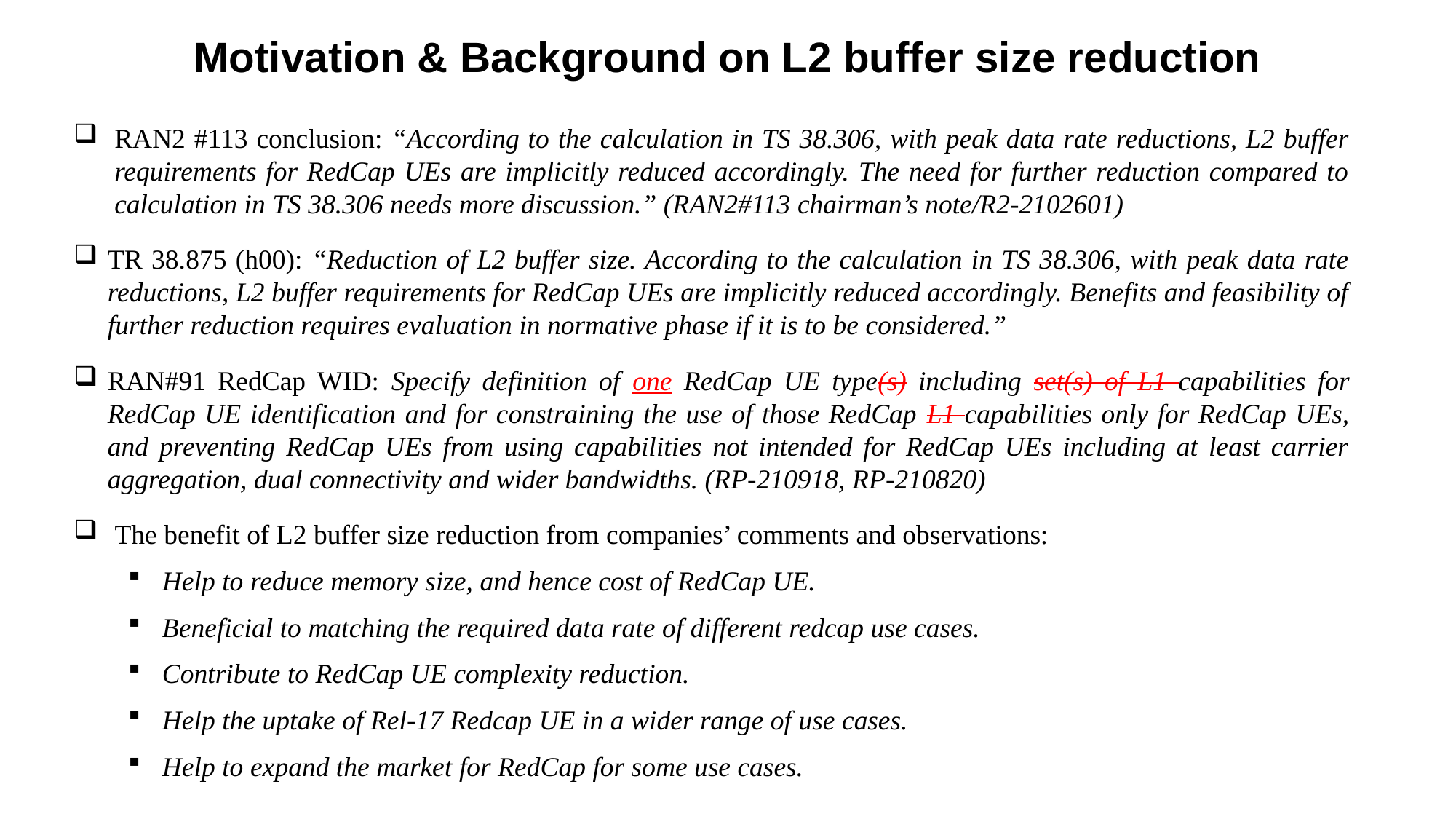

Motivation & Background on L2 buffer size reduction
RAN2 #113 conclusion: “According to the calculation in TS 38.306, with peak data rate reductions, L2 buffer requirements for RedCap UEs are implicitly reduced accordingly. The need for further reduction compared to calculation in TS 38.306 needs more discussion.” (RAN2#113 chairman’s note/R2-2102601)
TR 38.875 (h00): “Reduction of L2 buffer size. According to the calculation in TS 38.306, with peak data rate reductions, L2 buffer requirements for RedCap UEs are implicitly reduced accordingly. Benefits and feasibility of further reduction requires evaluation in normative phase if it is to be considered.”
RAN#91 RedCap WID: Specify definition of one RedCap UE type(s) including set(s) of L1 capabilities for RedCap UE identification and for constraining the use of those RedCap L1 capabilities only for RedCap UEs, and preventing RedCap UEs from using capabilities not intended for RedCap UEs including at least carrier aggregation, dual connectivity and wider bandwidths. (RP-210918, RP-210820)
 The benefit of L2 buffer size reduction from companies’ comments and observations:
Help to reduce memory size, and hence cost of RedCap UE.
Beneficial to matching the required data rate of different redcap use cases.
Contribute to RedCap UE complexity reduction.
Help the uptake of Rel-17 Redcap UE in a wider range of use cases.
Help to expand the market for RedCap for some use cases.